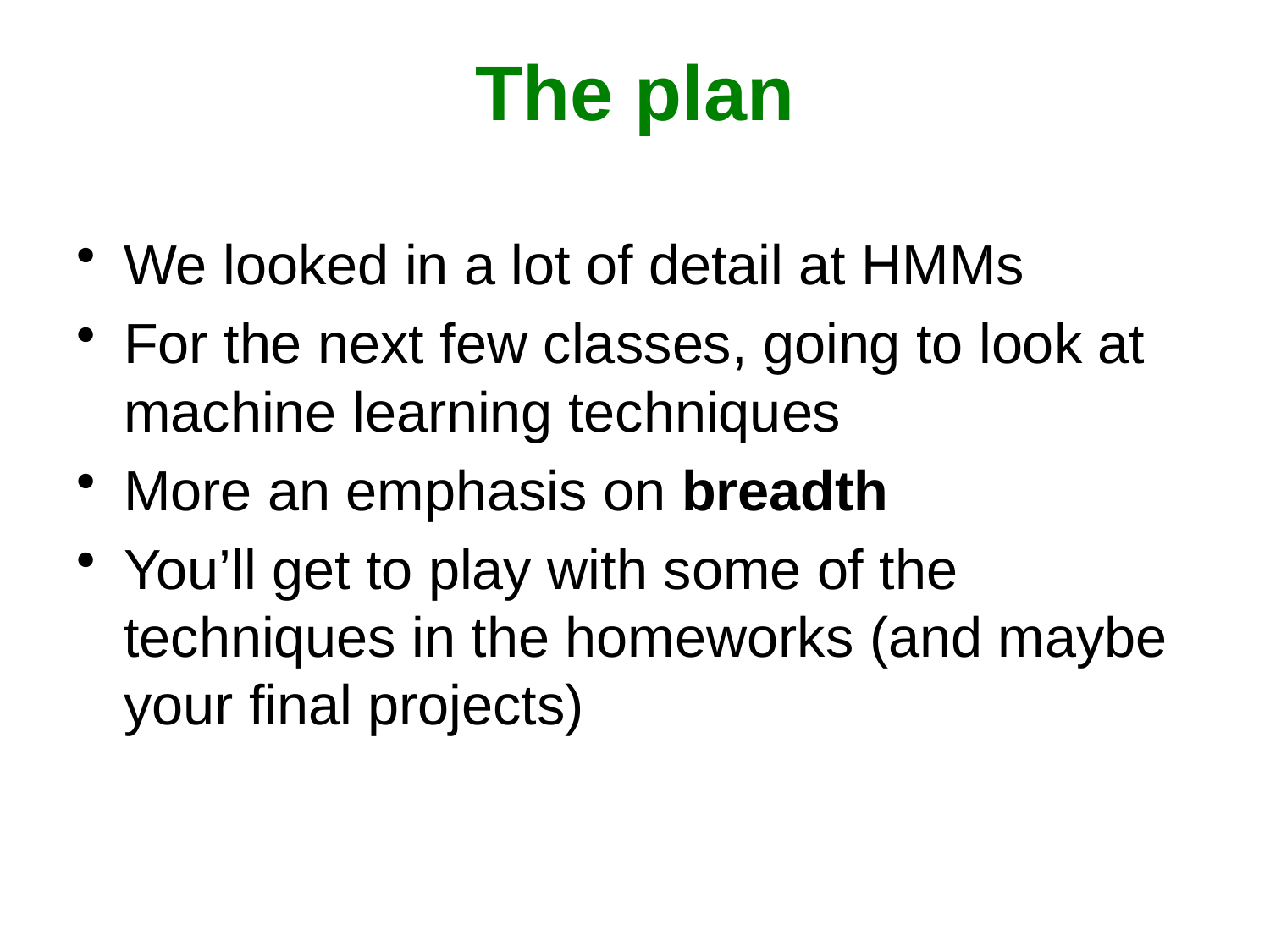

# The plan
We looked in a lot of detail at HMMs
For the next few classes, going to look at machine learning techniques
More an emphasis on breadth
You’ll get to play with some of the techniques in the homeworks (and maybe your final projects)